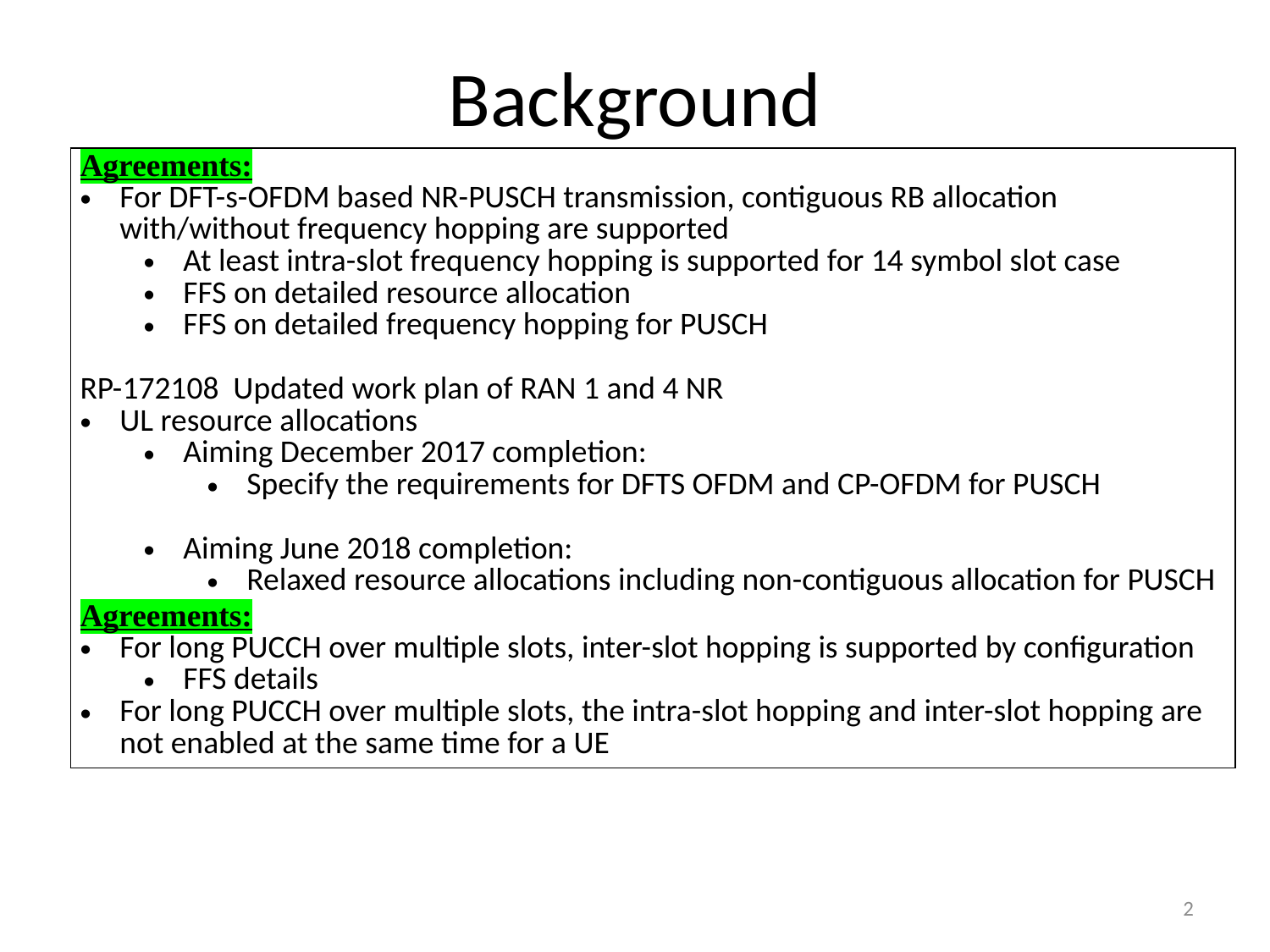

# Background
| Agreements: For DFT-s-OFDM based NR-PUSCH transmission, contiguous RB allocation with/without frequency hopping are supported At least intra-slot frequency hopping is supported for 14 symbol slot case FFS on detailed resource allocation FFS on detailed frequency hopping for PUSCH RP-172108 Updated work plan of RAN 1 and 4 NR UL resource allocations Aiming December 2017 completion: Specify the requirements for DFTS OFDM and CP-OFDM for PUSCH Aiming June 2018 completion: Relaxed resource allocations including non-contiguous allocation for PUSCH Agreements: For long PUCCH over multiple slots, inter-slot hopping is supported by configuration FFS details For long PUCCH over multiple slots, the intra-slot hopping and inter-slot hopping are not enabled at the same time for a UE |
| --- |
2